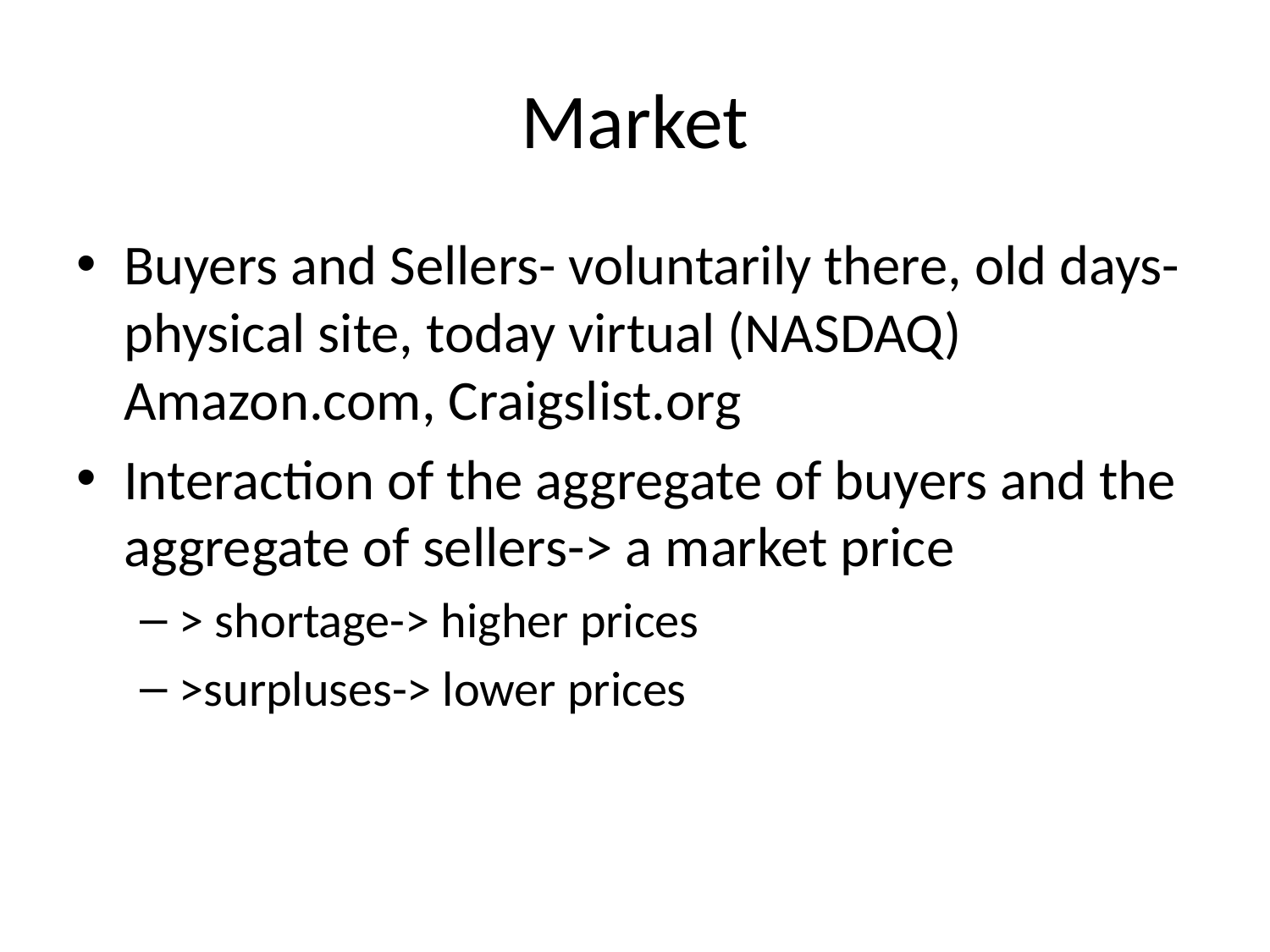

# Market
Buyers and Sellers- voluntarily there, old days- physical site, today virtual (NASDAQ) Amazon.com, Craigslist.org
Interaction of the aggregate of buyers and the aggregate of sellers-> a market price
> shortage-> higher prices
>surpluses-> lower prices